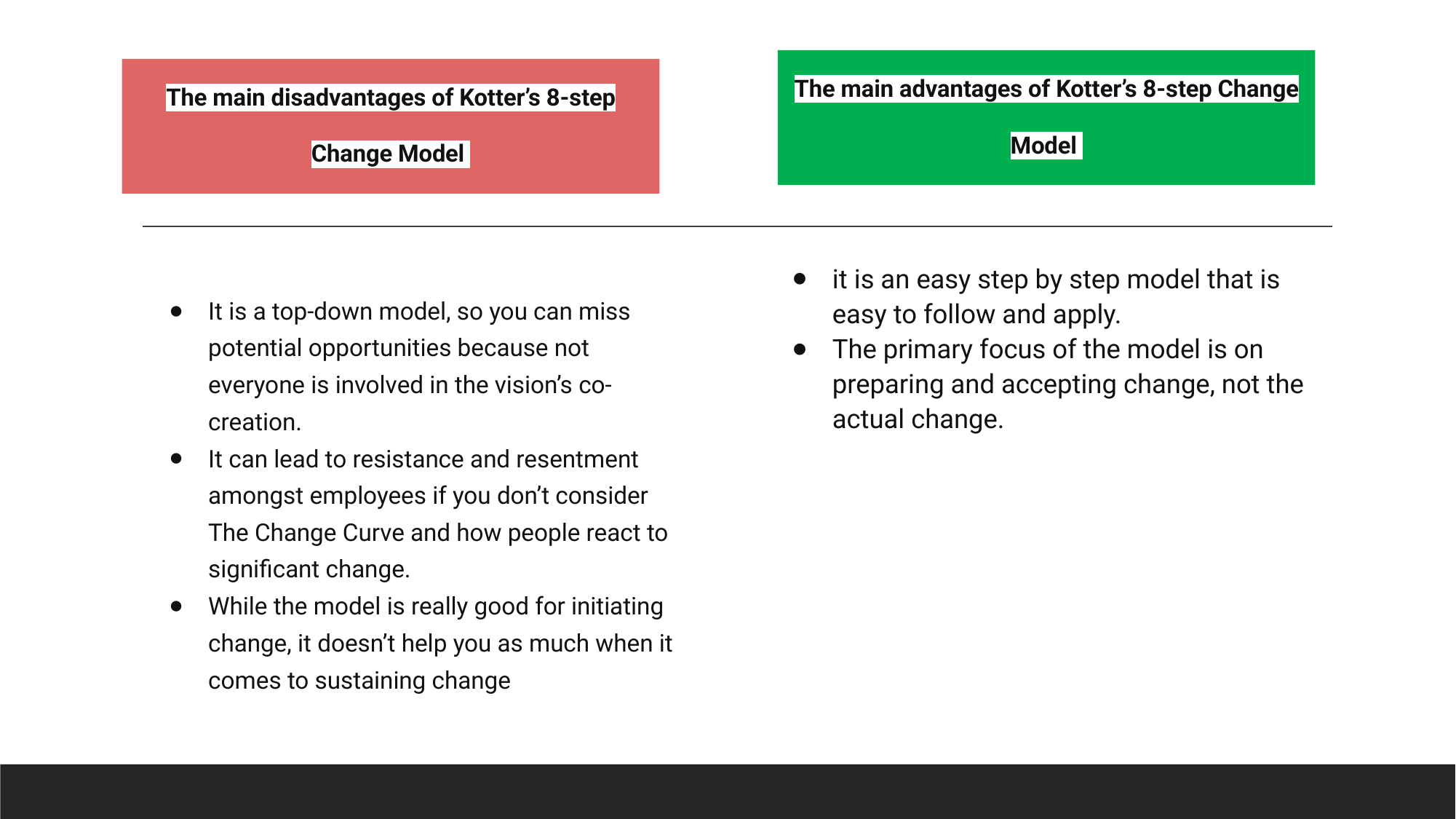

The main advantages of Kotter’s 8-step Change Model
The main disadvantages of Kotter’s 8-step Change Model

It is a top-down model, so you can miss potential opportunities because not everyone is involved in the vision’s co-creation.
It can lead to resistance and resentment amongst employees if you don’t consider The Change Curve and how people react to significant change.
While the model is really good for initiating change, it doesn’t help you as much when it comes to sustaining change

it is an easy step by step model that is easy to follow and apply.
The primary focus of the model is on preparing and accepting change, not the actual change.